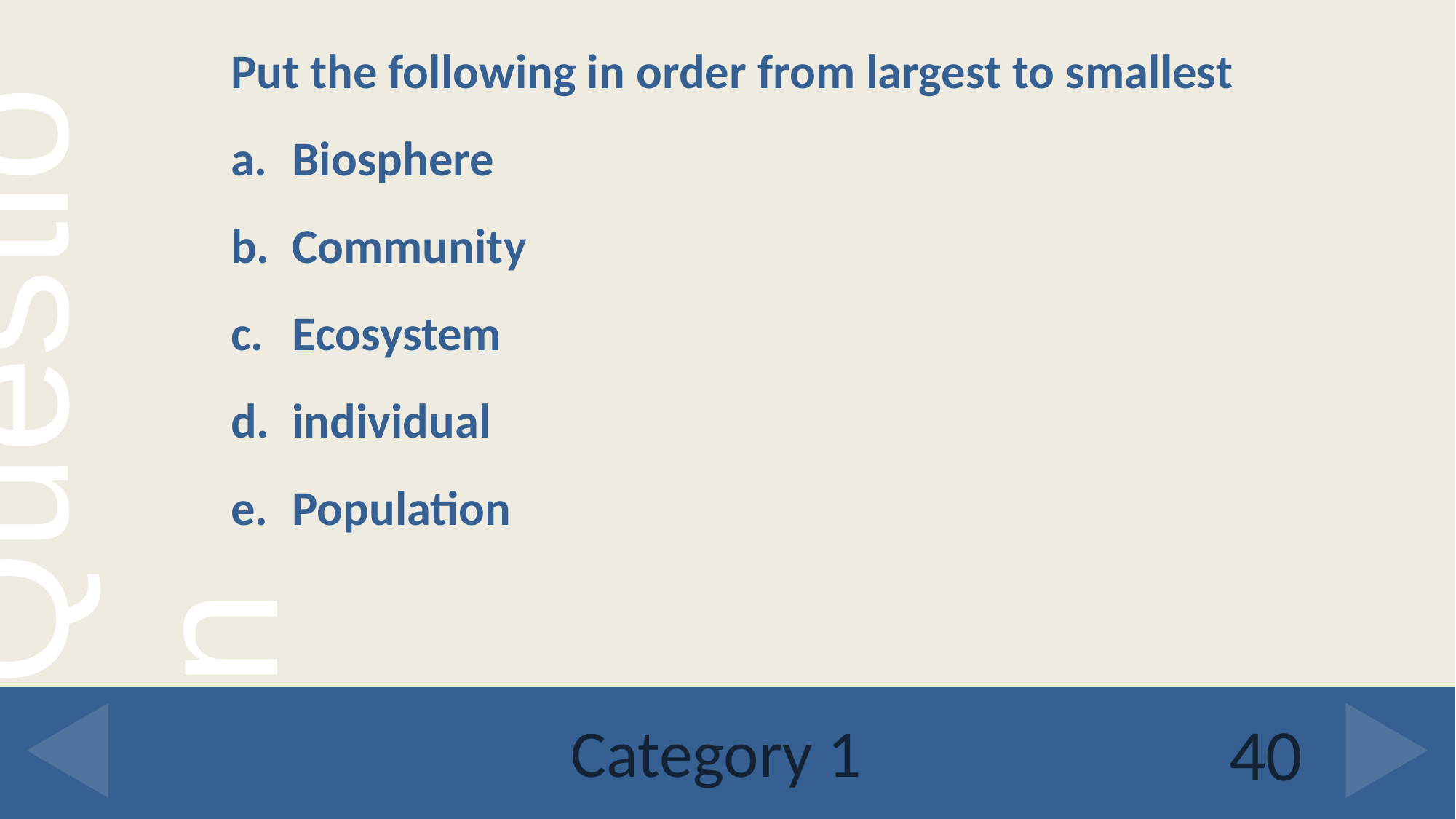

Put the following in order from largest to smallest
Biosphere
Community
Ecosystem
individual
Population

# Category 1
40